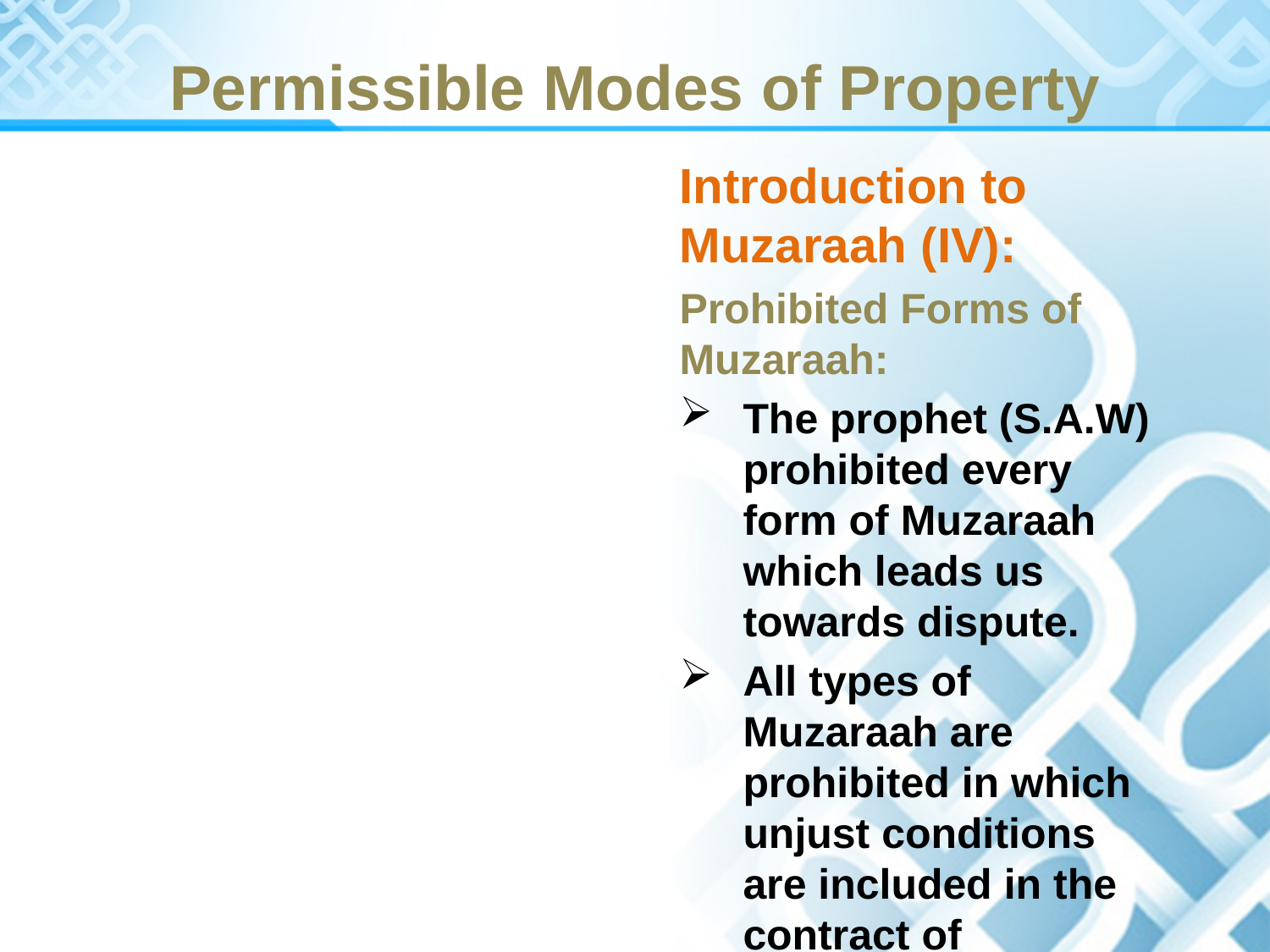

Permissible Modes of Property
Introduction to Muzaraah (IV):
Prohibited Forms of Muzaraah:
The prophet (S.A.W) prohibited every form of Muzaraah which leads us towards dispute.
All types of Muzaraah are prohibited in which unjust conditions are included in the contract of Muzaraah.